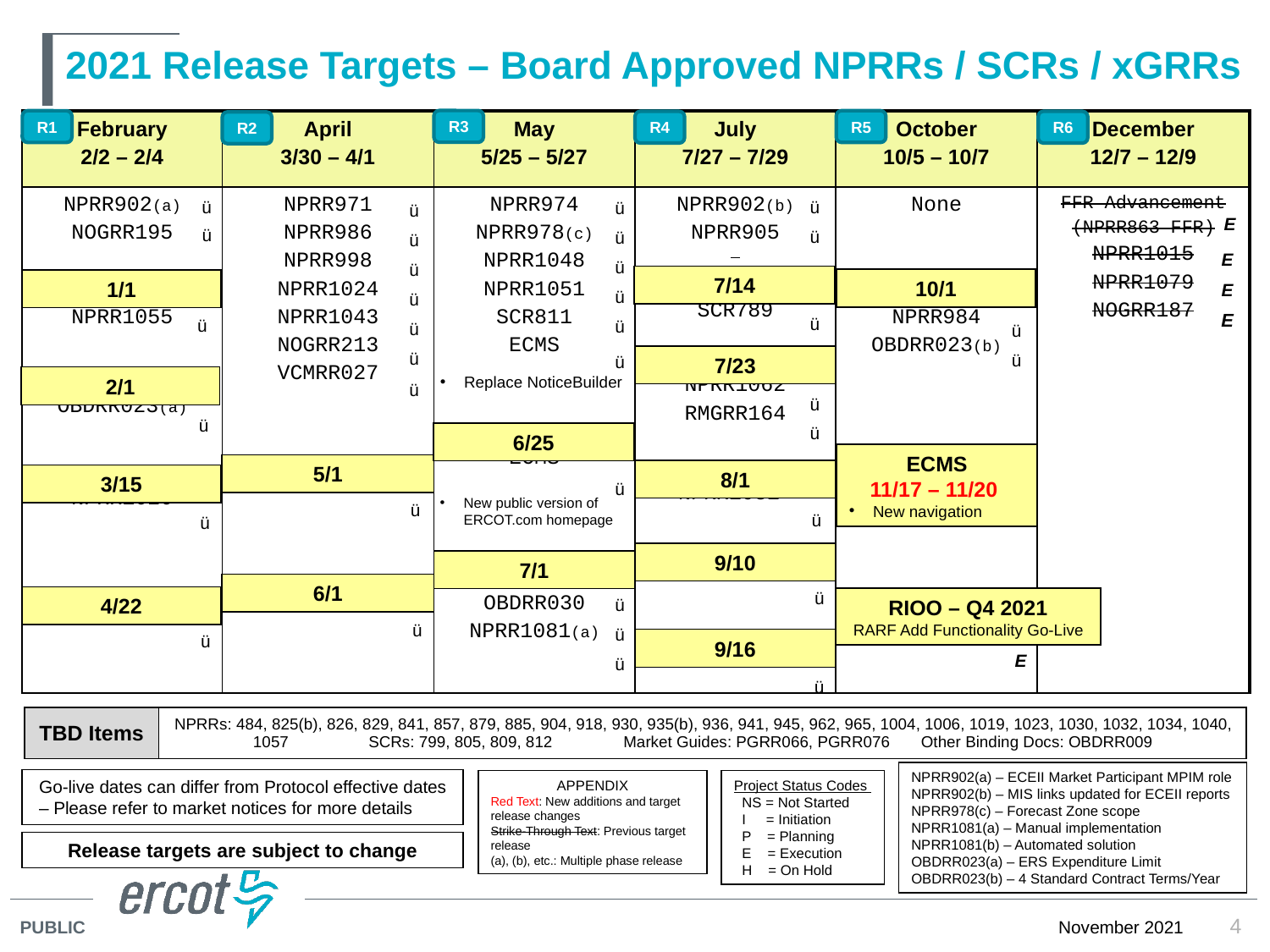

# 2021 Release Targets – Board Approved NPRRs / SCRs / xGRRs
R3
R5
R1
| February 2/2 – 2/4 | April 3/30 – 4/1 | May 5/25 – 5/27 | July 7/27 – 7/29 | October 10/5 – 10/7 | December 12/7 – 12/9 |
| --- | --- | --- | --- | --- | --- |
| NPRR902(a) NOGRR195 NPRR1055 OBDRR023(a) NPRR1020 SCR804 | NPRR971 NPRR986 NPRR998 NPRR1024 NPRR1043 NOGRR213 VCMRR027 PGRR070 NPRR1060 | NPRR974 NPRR978(c) NPRR1048 NPRR1051 SCR811 ECMS ECMS NPRR1080 OBDRR030 NPRR1081(a) | NPRR902(b) NPRR905 SCR789 NPRR1062 RMGRR164 NPRR1031 NPRR867 NPRR1081(b) | None NPRR984 OBDRR023(b) SCR781 | FFR Advancement (NPRR863 FFR) NPRR1015 NPRR1079 NOGRR187 |
R4
R6
R2

ü
ü

ü

ü

ü

ü
ü

ü

ü

ü

ü

ü

ü

ü

ü

ü
ü

ü

ü

ü

ü

ü

ü

 E

E

E

E

ü
7/14
10/1
1/1
ü
ü

ü

7/23
Replace NoticeBuilder
2/1
ü
6/25
ECMS
11/17 – 11/20
New navigation
5/1
8/1
3/15
New public version of ERCOT.com homepage
ü
ü
ü
9/10
7/1
6/1
ü
4/22
RIOO – Q4 2021
RARF Add Functionality Go-Live
ü
ü
9/16
E

ü
| TBD Items | NPRRs: 484, 825(b), 826, 829, 841, 857, 879, 885, 904, 918, 930, 935(b), 936, 941, 945, 962, 965, 1004, 1006, 1019, 1023, 1030, 1032, 1034, 1040, 1057 SCRs: 799, 805, 809, 812 Market Guides: PGRR066, PGRR076 Other Binding Docs: OBDRR009 |
| --- | --- |
NPRR902(a) – ECEII Market Participant MPIM role
NPRR902(b) – MIS links updated for ECEII reports
NPRR978(c) – Forecast Zone scope
NPRR1081(a) – Manual implementation
NPRR1081(b) – Automated solution
OBDRR023(a) – ERS Expenditure Limit
OBDRR023(b) – 4 Standard Contract Terms/Year
Go-live dates can differ from Protocol effective dates – Please refer to market notices for more details
APPENDIX
Red Text: New additions and target release changes
Strike-Through Text: Previous target release
(a), (b), etc.: Multiple phase release
Project Status Codes
  NS = Not Started
  I     = Initiation
  P    = Planning
  E    = Execution
  H    = On Hold
Release targets are subject to change
4